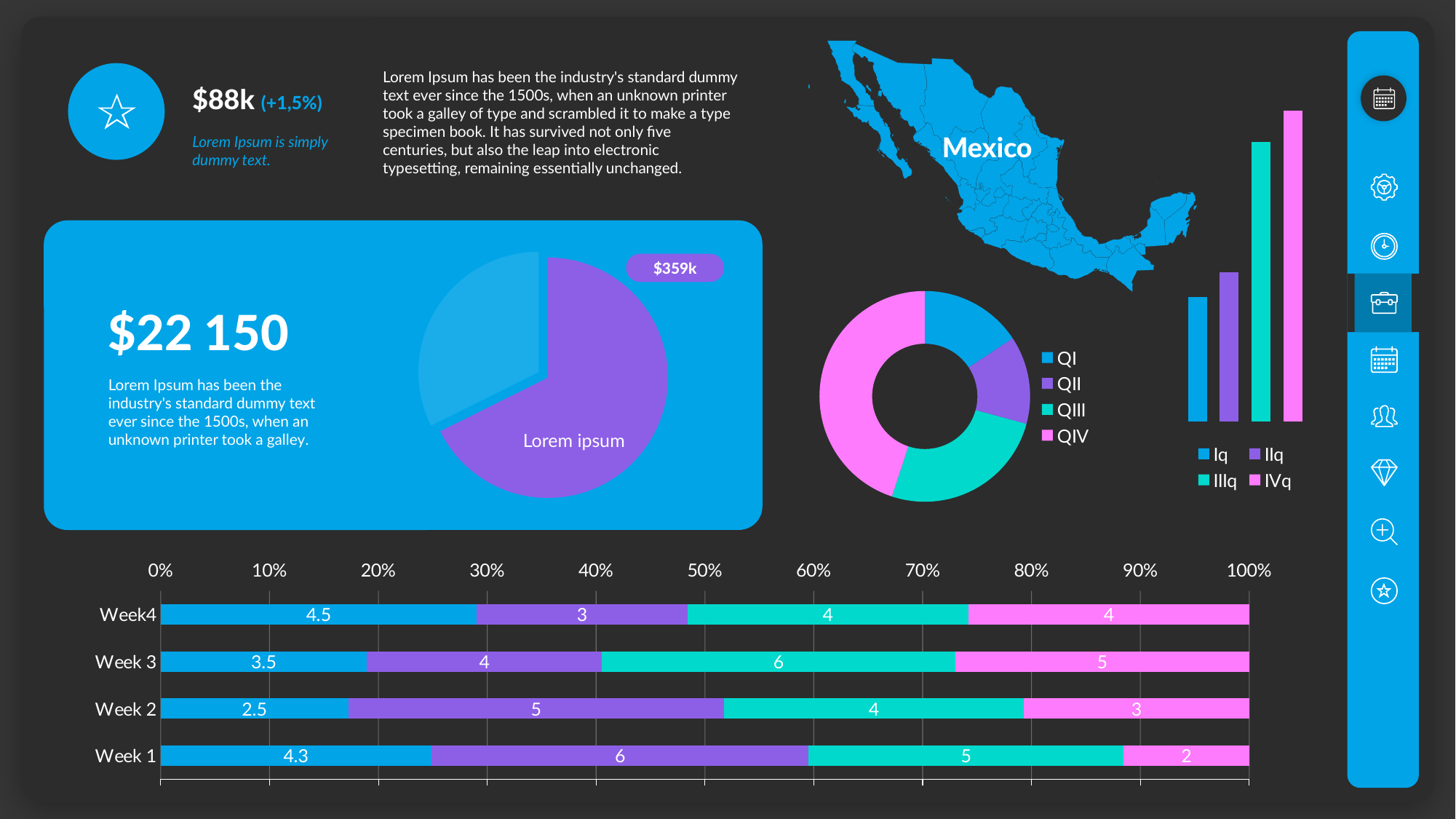

### Chart

| Category | Iq | IIq | IIIq | IVq |
|---|---|---|---|---|
| Sales | 2.0 | 2.4 | 4.5 | 5.0 |

Lorem Ipsum has been the industry's standard dummy text ever since the 1500s, when an unknown printer took a galley of type and scrambled it to make a type specimen book. It has survived not only five centuries, but also the leap into electronic typesetting, remaining essentially unchanged.

$88k (+1,5%)

Mexico
Lorem Ipsum is simply dummy text.

### Chart

| Category | Sales |
|---|---|
| Market Saze A | 23.0 |
| Market Saze B | 11.0 |
$359k

### Chart

| Category | Month |
|---|---|
| QI | 14.0 |
| QII | 12.0 |
| QIII | 23.0 |
| QIV | 40.0 |

$22 150

Lorem Ipsum has been the industry's standard dummy text ever since the 1500s, when an unknown printer took a galley.

Lorem ipsum

### Chart

| Category | project A | project B | project C | project D |
|---|---|---|---|---|
| Week 1 | 4.3 | 6.0 | 5.0 | 2.0 |
| Week 2 | 2.5 | 5.0 | 4.0 | 3.0 |
| Week 3 | 3.5 | 4.0 | 6.0 | 5.0 |
| Week4 | 4.5 | 3.0 | 4.0 | 4.0 |